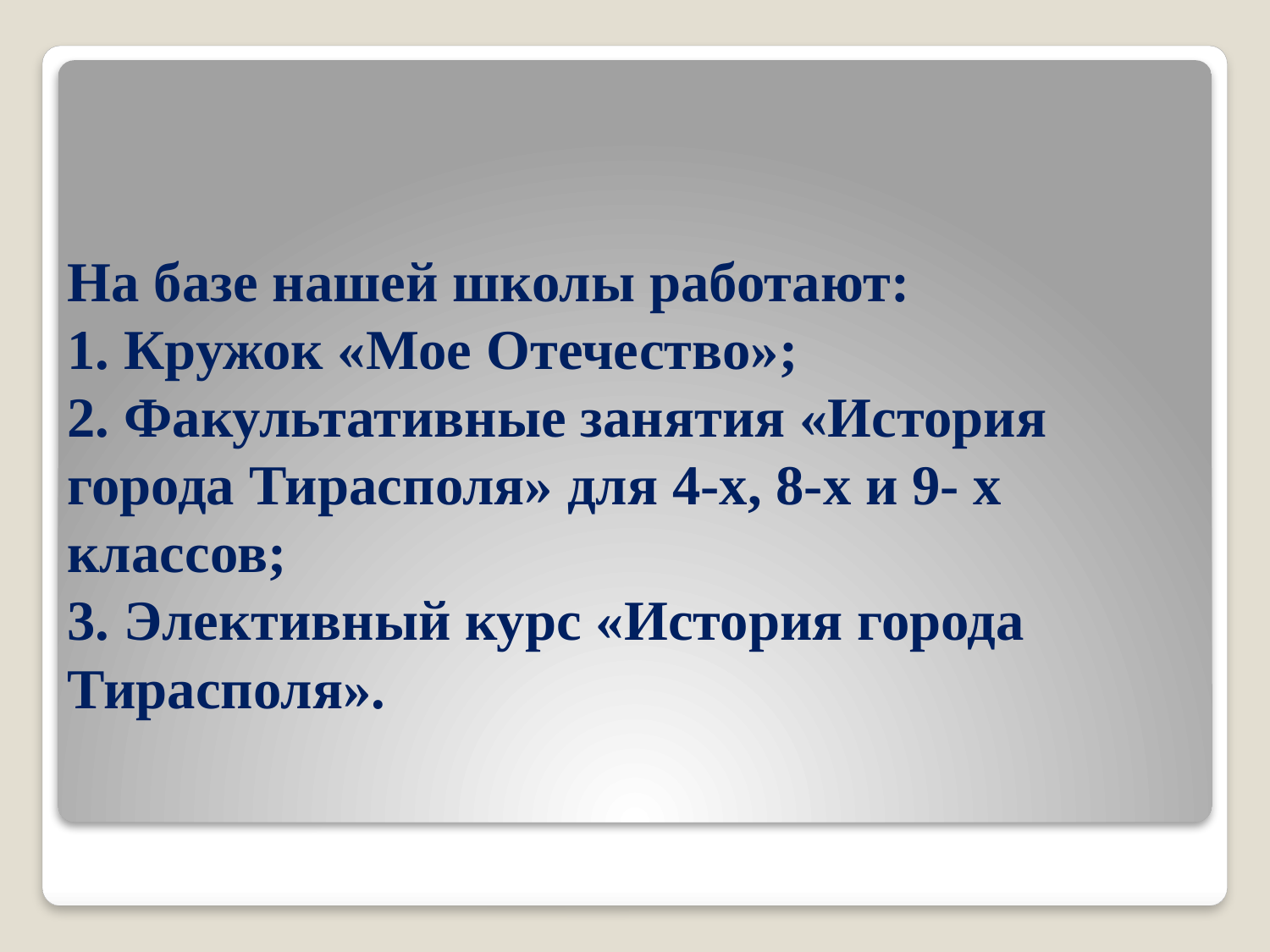

# На базе нашей школы работают: 1. Кружок «Мое Отечество»; 2. Факультативные занятия «История города Тирасполя» для 4-х, 8-х и 9- х классов; 3. Элективный курс «История города Тирасполя».